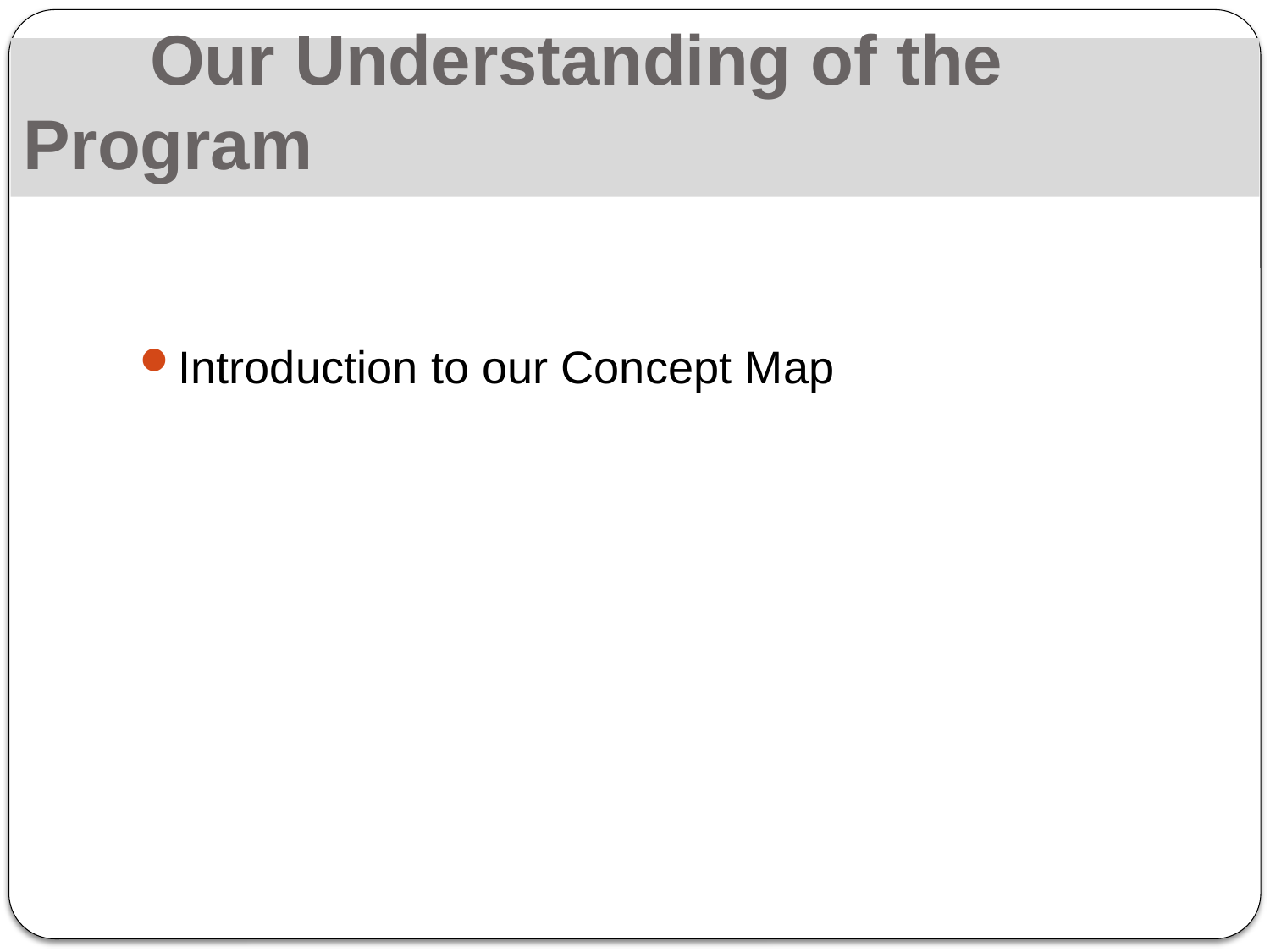

# Our Understanding of the Program

Introduction to our Concept Map